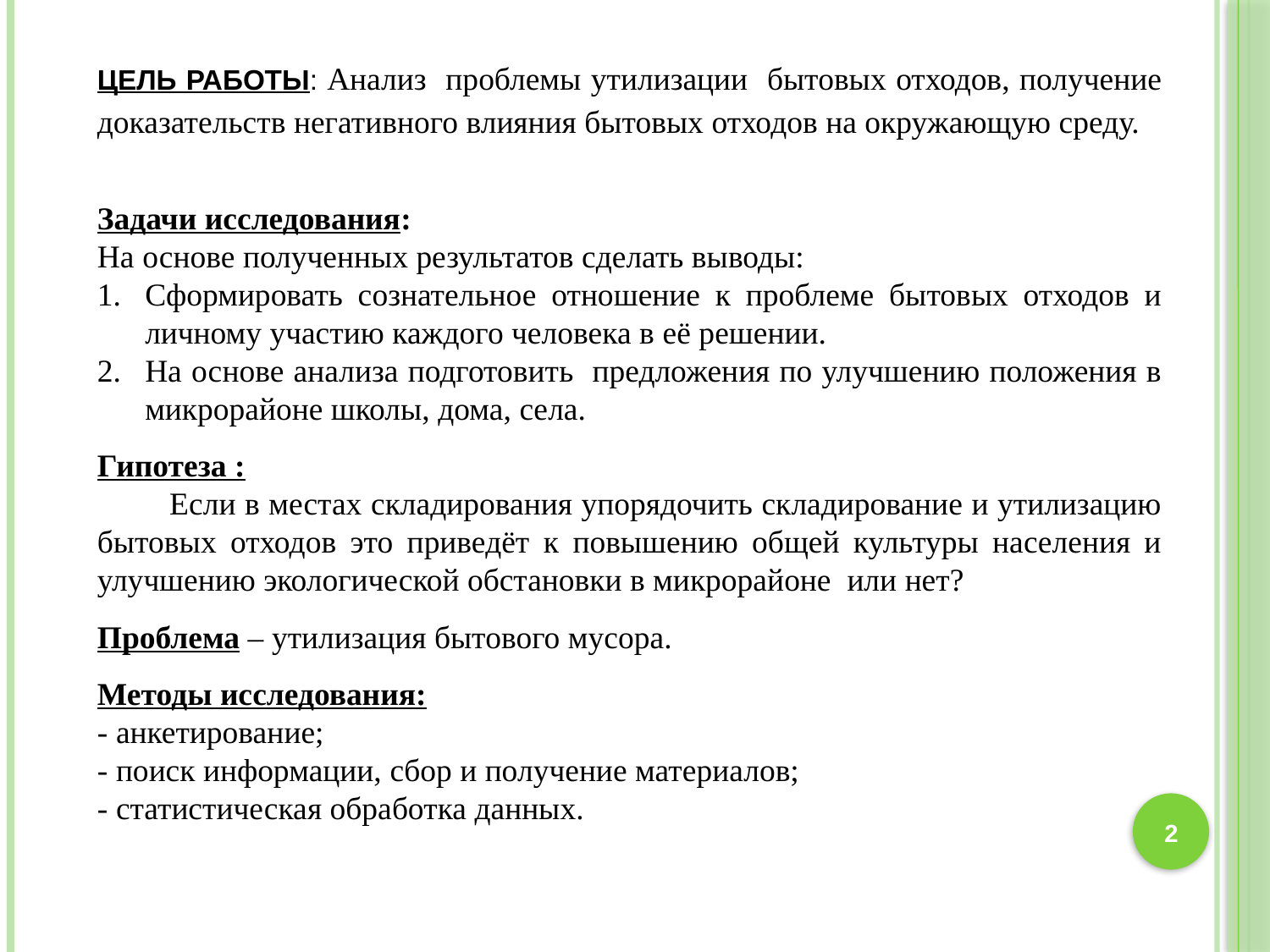

Цель работы: Анализ  проблемы утилизации  бытовых отходов, получение доказательств негативного влияния бытовых отходов на окружающую среду.

Задачи исследования:
На основе полученных результатов сделать выводы:
Сформировать сознательное отношение к проблеме бытовых отходов и личному участию каждого человека в её решении.
На основе анализа подготовить  предложения по улучшению положения в микрорайоне школы, дома, села.
Гипотеза :
        Если в местах складирования упорядочить складирование и утилизацию бытовых отходов это приведёт к повышению общей культуры населения и улучшению экологической обстановки в микрорайоне  или нет?
Проблема – утилизация бытового мусора.
Методы исследования:
- анкетирование;
- поиск информации, сбор и получение материалов;
- статистическая обработка данных.

2